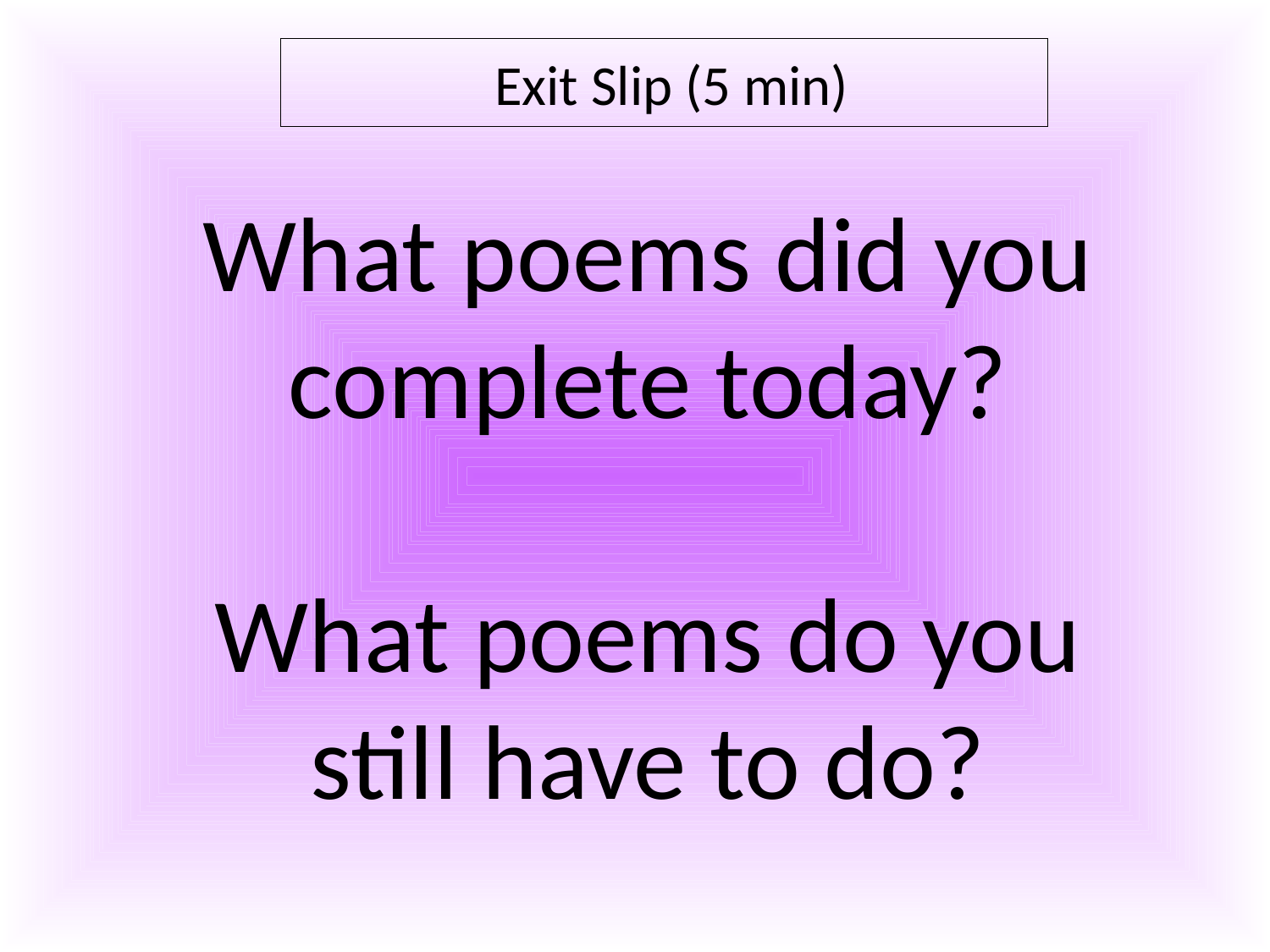

Exit Slip (5 min)
What poems did you complete today?

What poems do you still have to do?